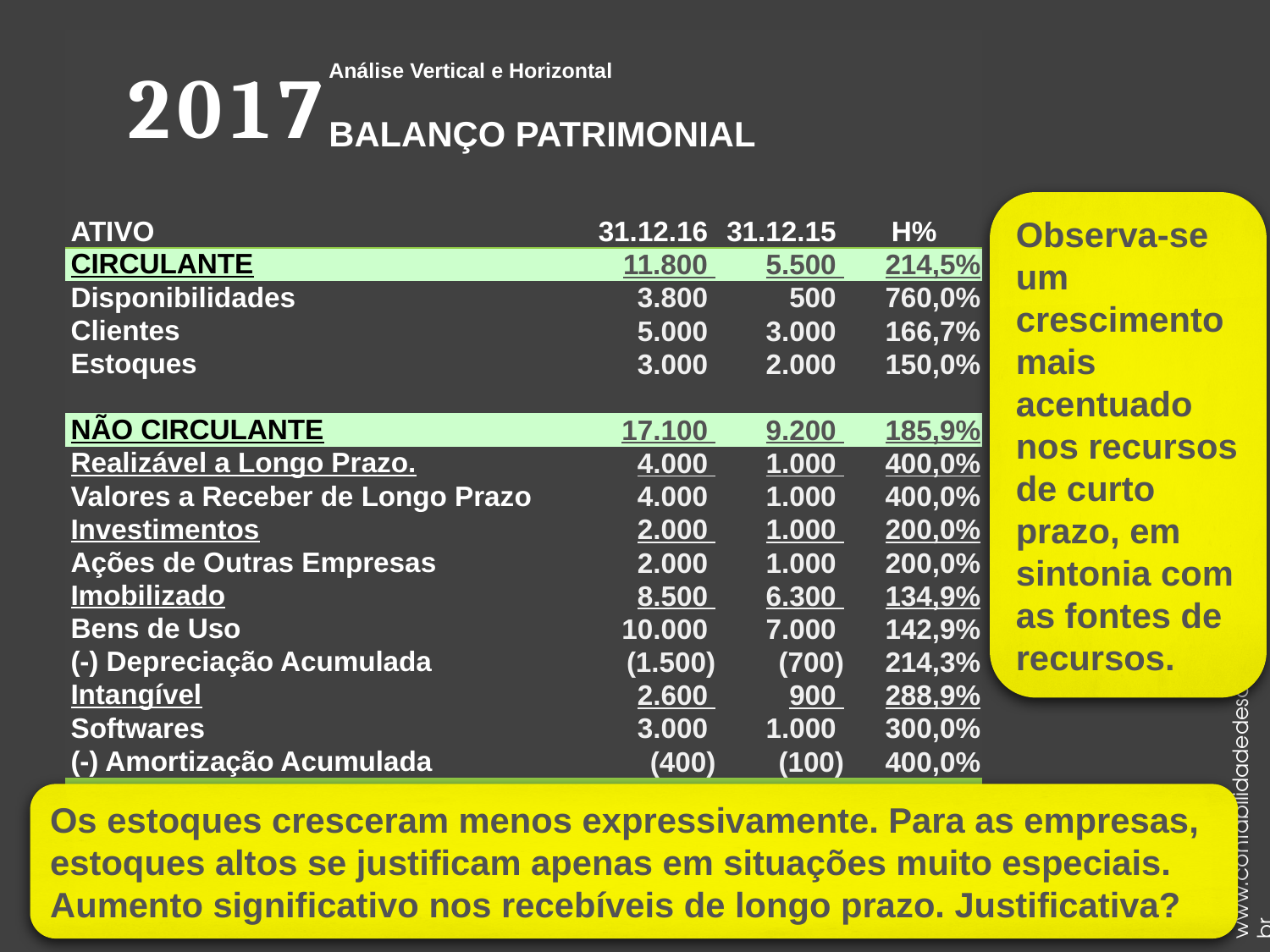

| 2017 | Análise Vertical e Horizontal |  |  |  |
| --- | --- | --- | --- | --- |
|  | BALANÇO PATRIMONIAL |  |  |  |
|  |  |  |  |  |
| ATIVO |  | 31.12.16 | 31.12.15 | H% |
| CIRCULANTE |  | 11.800 | 5.500 | 214,5% |
| Disponibilidades |  | 3.800 | 500 | 760,0% |
| Clientes |  | 5.000 | 3.000 | 166,7% |
| Estoques |  | 3.000 | 2.000 | 150,0% |
|  |  |  |  |  |
| NÃO CIRCULANTE |  | 17.100 | 9.200 | 185,9% |
| Realizável a Longo Prazo. |  | 4.000 | 1.000 | 400,0% |
| Valores a Receber de Longo Prazo |  | 4.000 | 1.000 | 400,0% |
| Investimentos |  | 2.000 | 1.000 | 200,0% |
| Ações de Outras Empresas |  | 2.000 | 1.000 | 200,0% |
| Imobilizado |  | 8.500 | 6.300 | 134,9% |
| Bens de Uso |  | 10.000 | 7.000 | 142,9% |
| (-) Depreciação Acumulada |  | (1.500) | (700) | 214,3% |
| Intangível |  | 2.600 | 900 | 288,9% |
| Softwares |  | 3.000 | 1.000 | 300,0% |
| (-) Amortização Acumulada |  | (400) | (100) | 400,0% |
| TOTAL |  | 28.900 | 14.700 | 196,6% |
|  |  |  |  |  |
Observa-se um crescimento mais acentuado nos recursos de curto prazo, em sintonia com as fontes de recursos.

Os estoques cresceram menos expressivamente. Para as empresas, estoques altos se justificam apenas em situações muito especiais. Aumento significativo nos recebíveis de longo prazo. Justificativa?